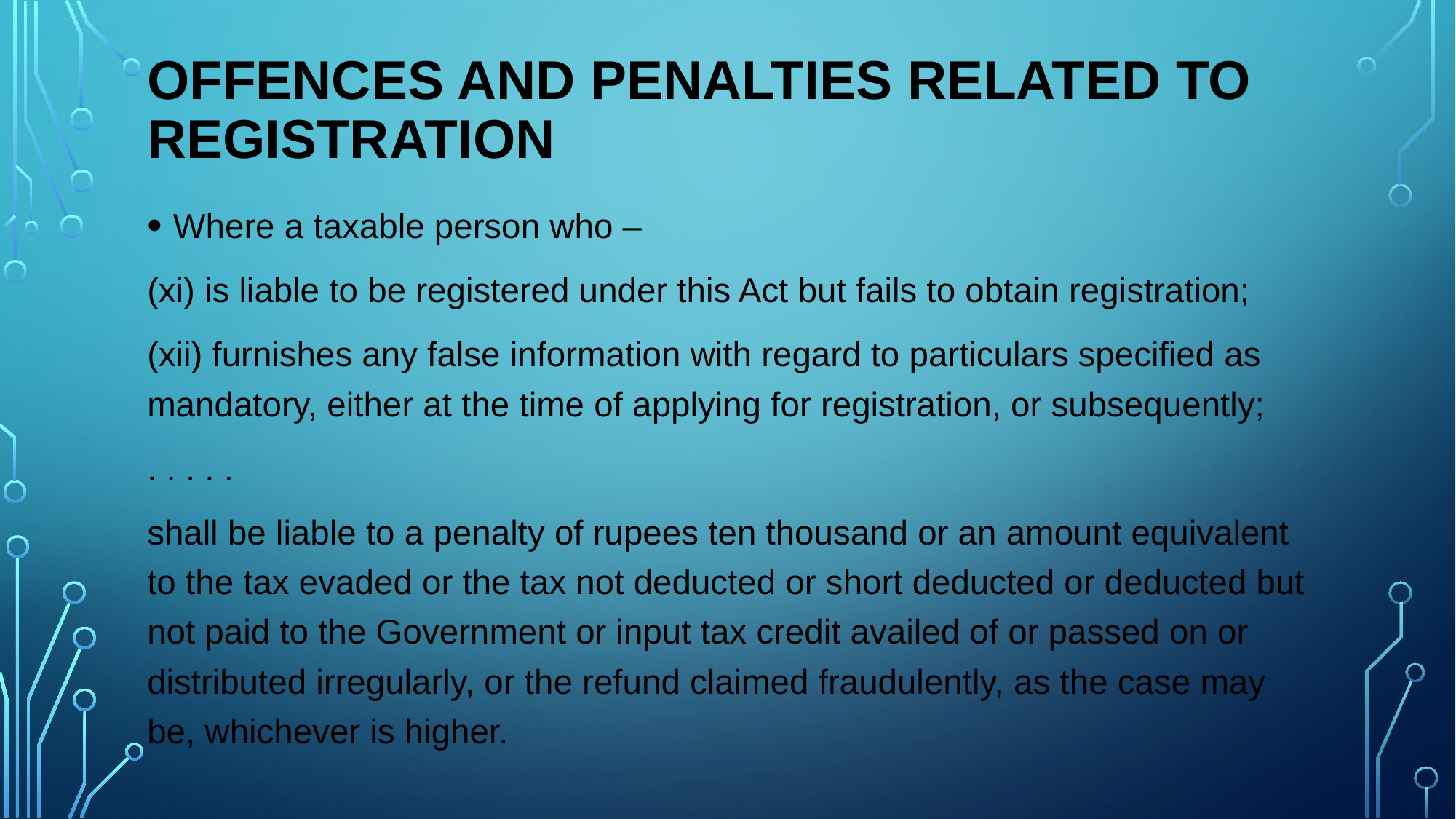

# Offences and Penalties related to registration
Where a taxable person who –
(xi) is liable to be registered under this Act but fails to obtain registration;
(xii) furnishes any false information with regard to particulars specified as mandatory, either at the time of applying for registration, or subsequently;
. . . . .
shall be liable to a penalty of rupees ten thousand or an amount equivalent to the tax evaded or the tax not deducted or short deducted or deducted but not paid to the Government or input tax credit availed of or passed on or distributed irregularly, or the refund claimed fraudulently, as the case may be, whichever is higher.